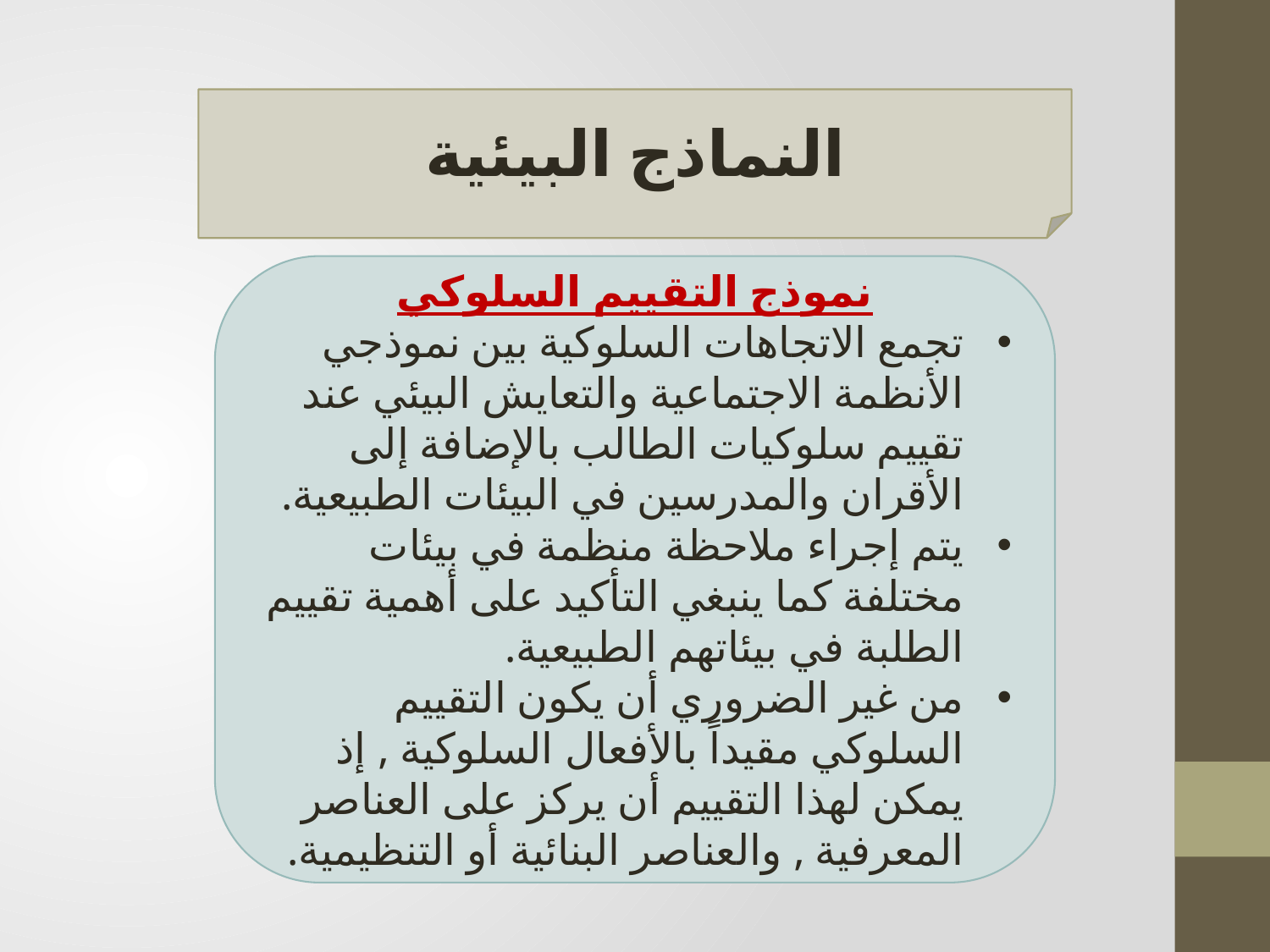

النماذج البيئية
نموذج التقييم السلوكي
تجمع الاتجاهات السلوكية بين نموذجي الأنظمة الاجتماعية والتعايش البيئي عند تقييم سلوكيات الطالب بالإضافة إلى الأقران والمدرسين في البيئات الطبيعية.
يتم إجراء ملاحظة منظمة في بيئات مختلفة كما ينبغي التأكيد على أهمية تقييم الطلبة في بيئاتهم الطبيعية.
من غير الضروري أن يكون التقييم السلوكي مقيداً بالأفعال السلوكية , إذ يمكن لهذا التقييم أن يركز على العناصر المعرفية , والعناصر البنائية أو التنظيمية.